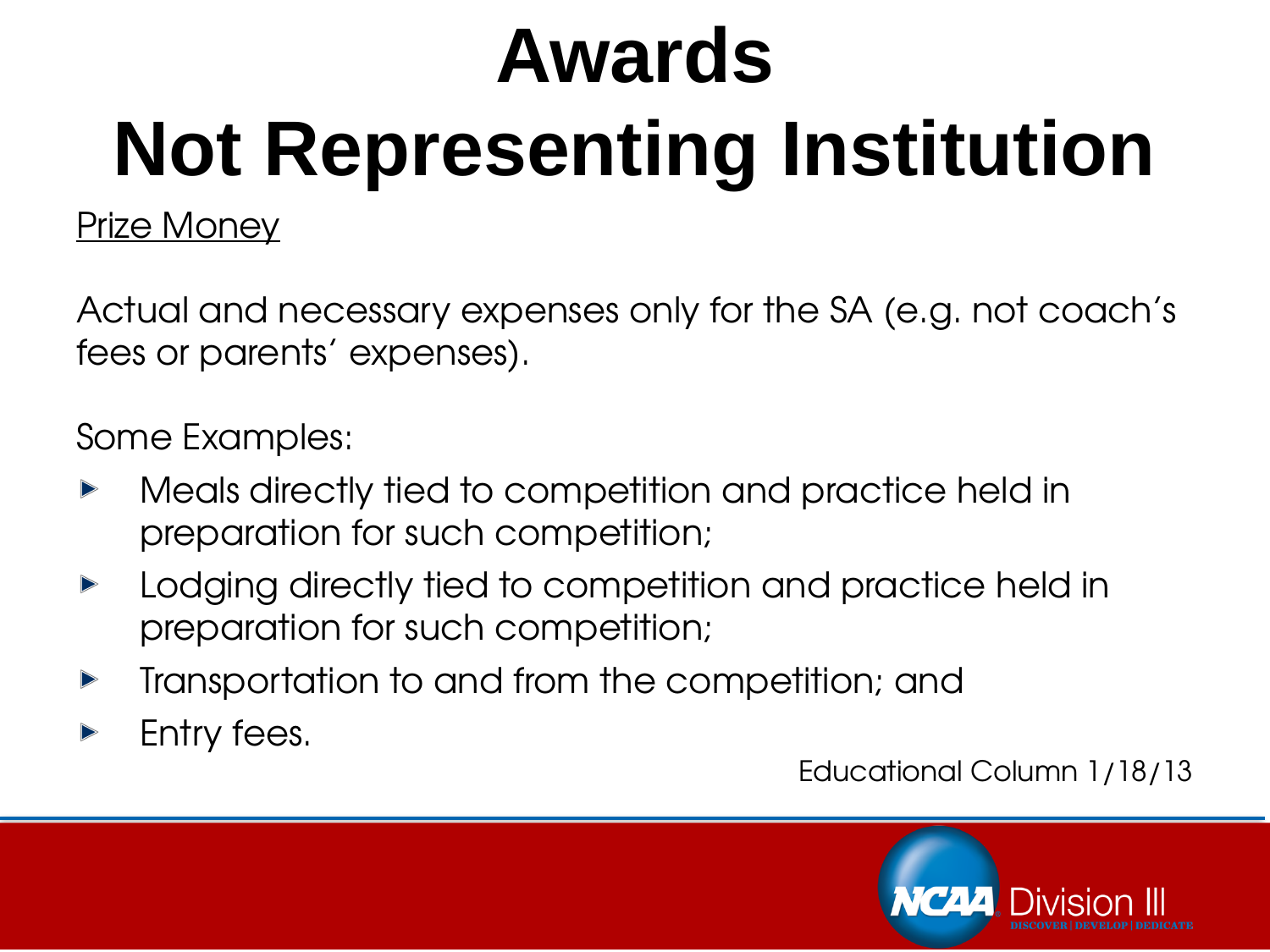

# Awards Not Representing Institution
Prize Money

Actual and necessary expenses only for the SA (e.g. not coach’s fees or parents’ expenses).

Some Examples:

Meals directly tied to competition and practice held in preparation for such competition;

Lodging directly tied to competition and practice held in preparation for such competition;

Transportation to and from the competition; and

Entry fees.
Educational Column 1/18/13